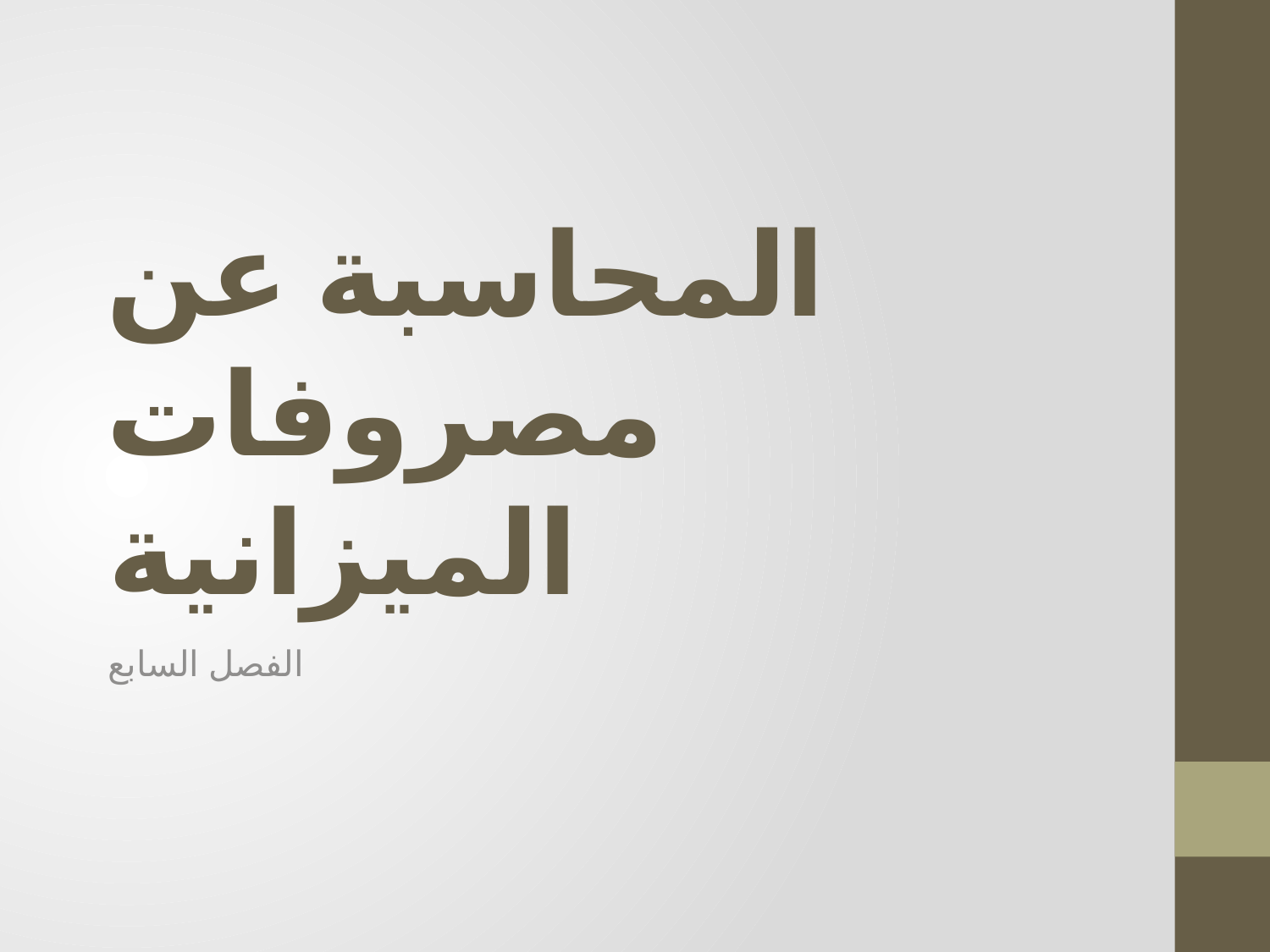

# المحاسبة عن مصروفات الميزانية
الفصل السابع